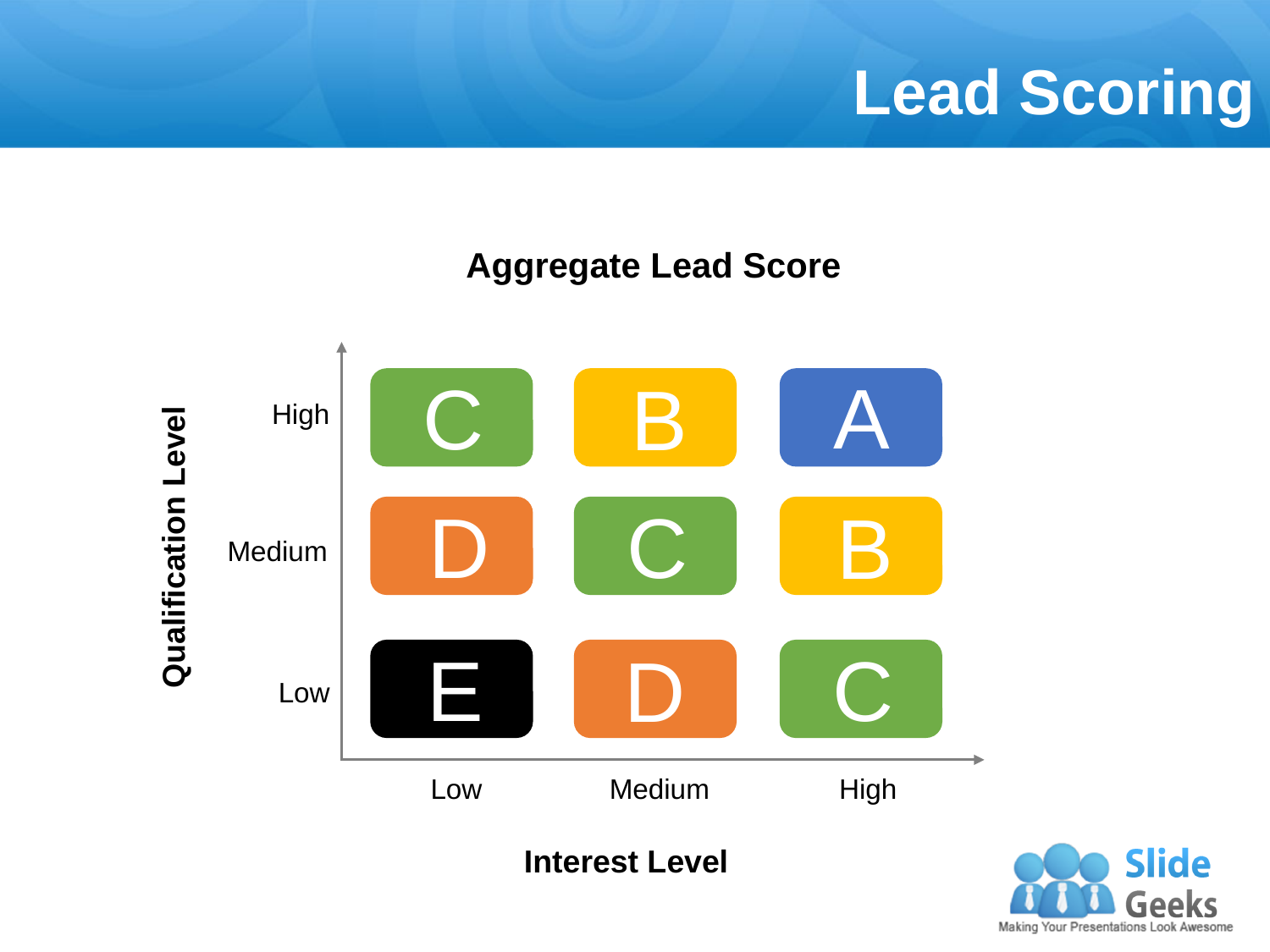

Lead Scoring
Aggregate Lead Score
A
C
B

High
C
D
B

Qualification Level
Medium
E
C
D

Low
Low
Medium
High
Interest Level